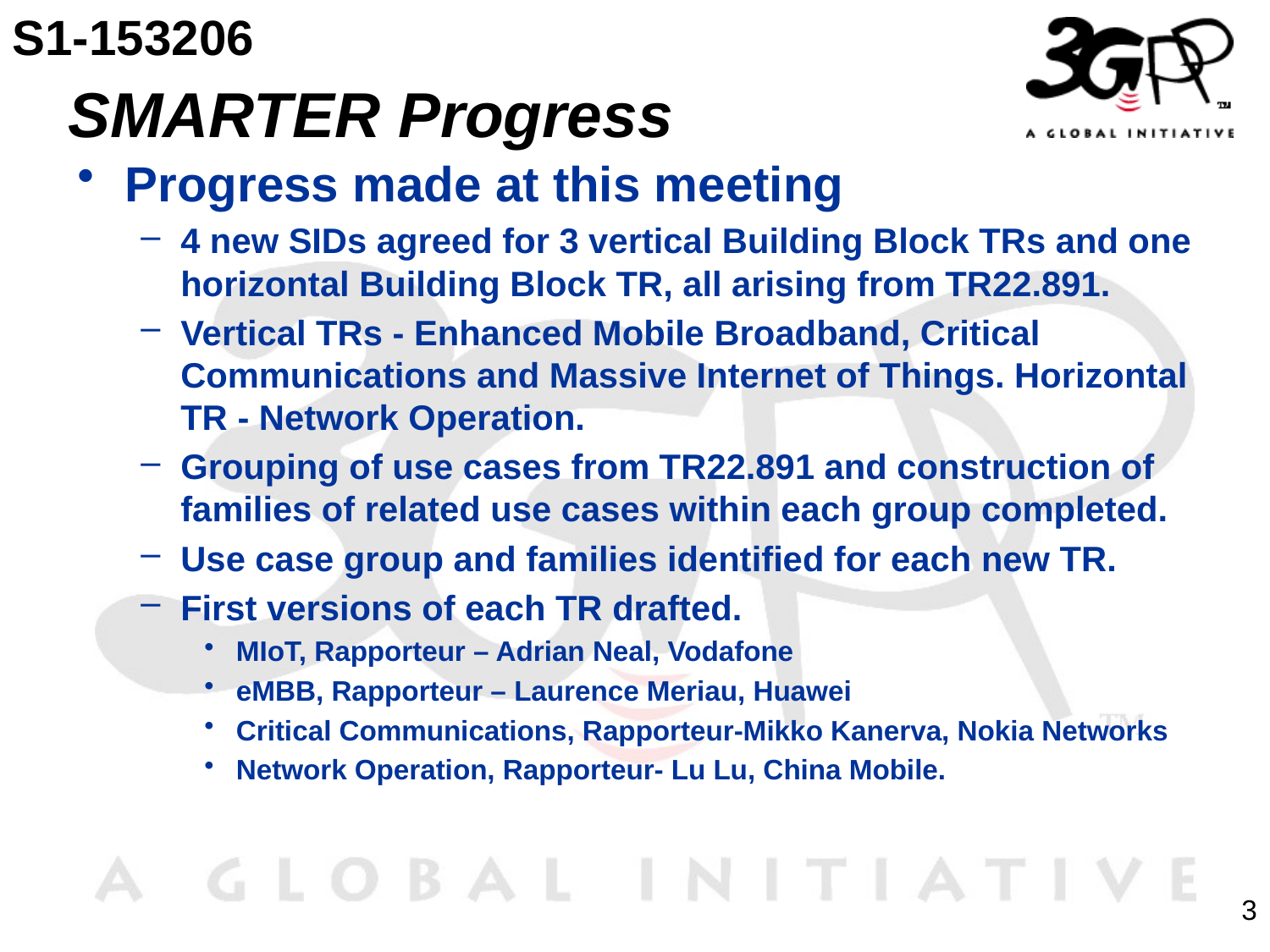

S1-153206
# SMARTER Progress
Progress made at this meeting
4 new SIDs agreed for 3 vertical Building Block TRs and one horizontal Building Block TR, all arising from TR22.891.
Vertical TRs - Enhanced Mobile Broadband, Critical Communications and Massive Internet of Things. Horizontal TR - Network Operation.
Grouping of use cases from TR22.891 and construction of families of related use cases within each group completed.
Use case group and families identified for each new TR.
First versions of each TR drafted.
MIoT, Rapporteur – Adrian Neal, Vodafone
eMBB, Rapporteur – Laurence Meriau, Huawei
Critical Communications, Rapporteur-Mikko Kanerva, Nokia Networks
Network Operation, Rapporteur- Lu Lu, China Mobile.
3